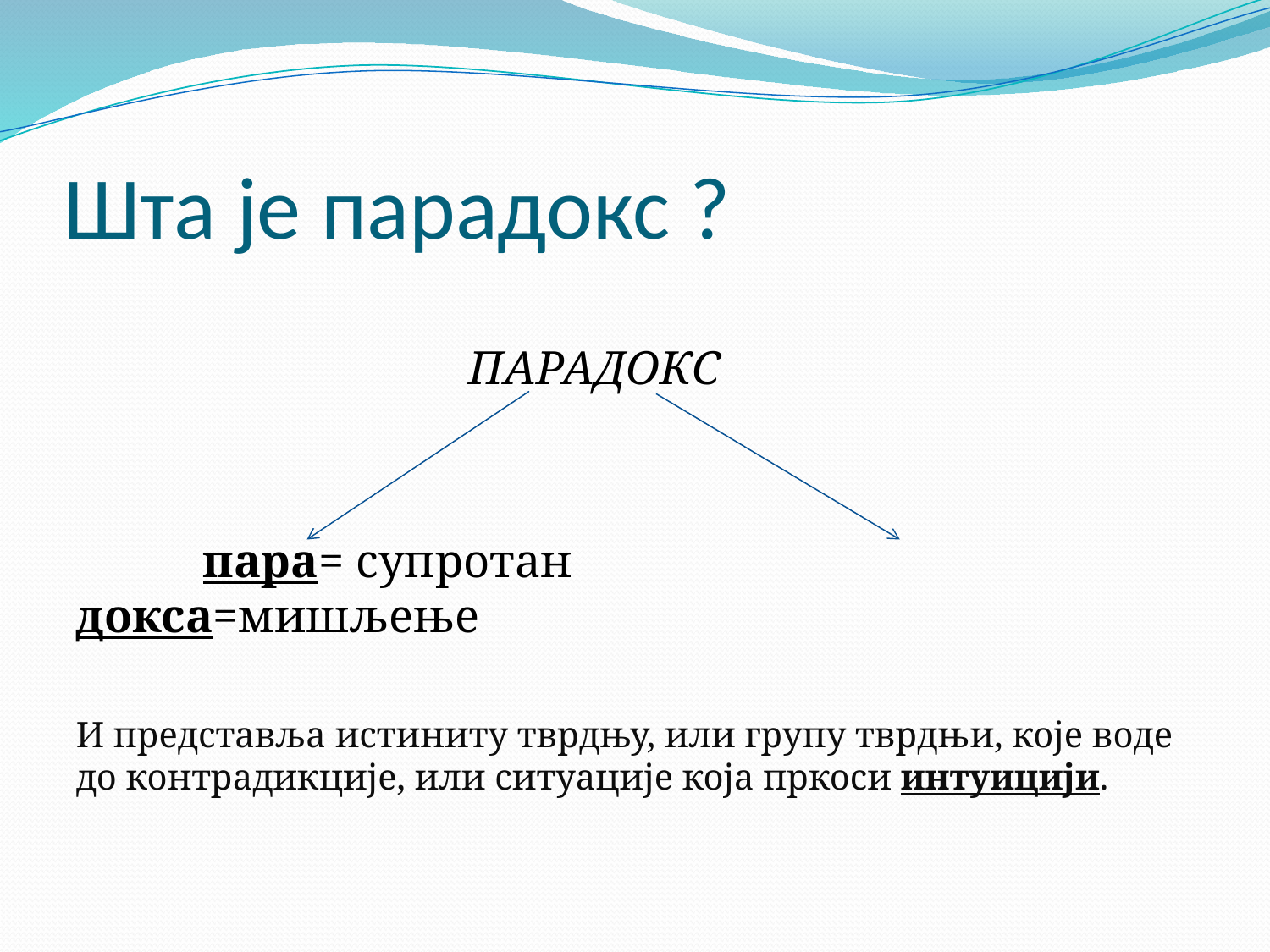

# Шта је парадокс ?

			 ПАРАДОКС

	пара= супротан                   докса=мишљење

И представља истиниту тврдњу, или групу тврдњи, које воде до контрадикције, или ситуације која пркоси интуицији.